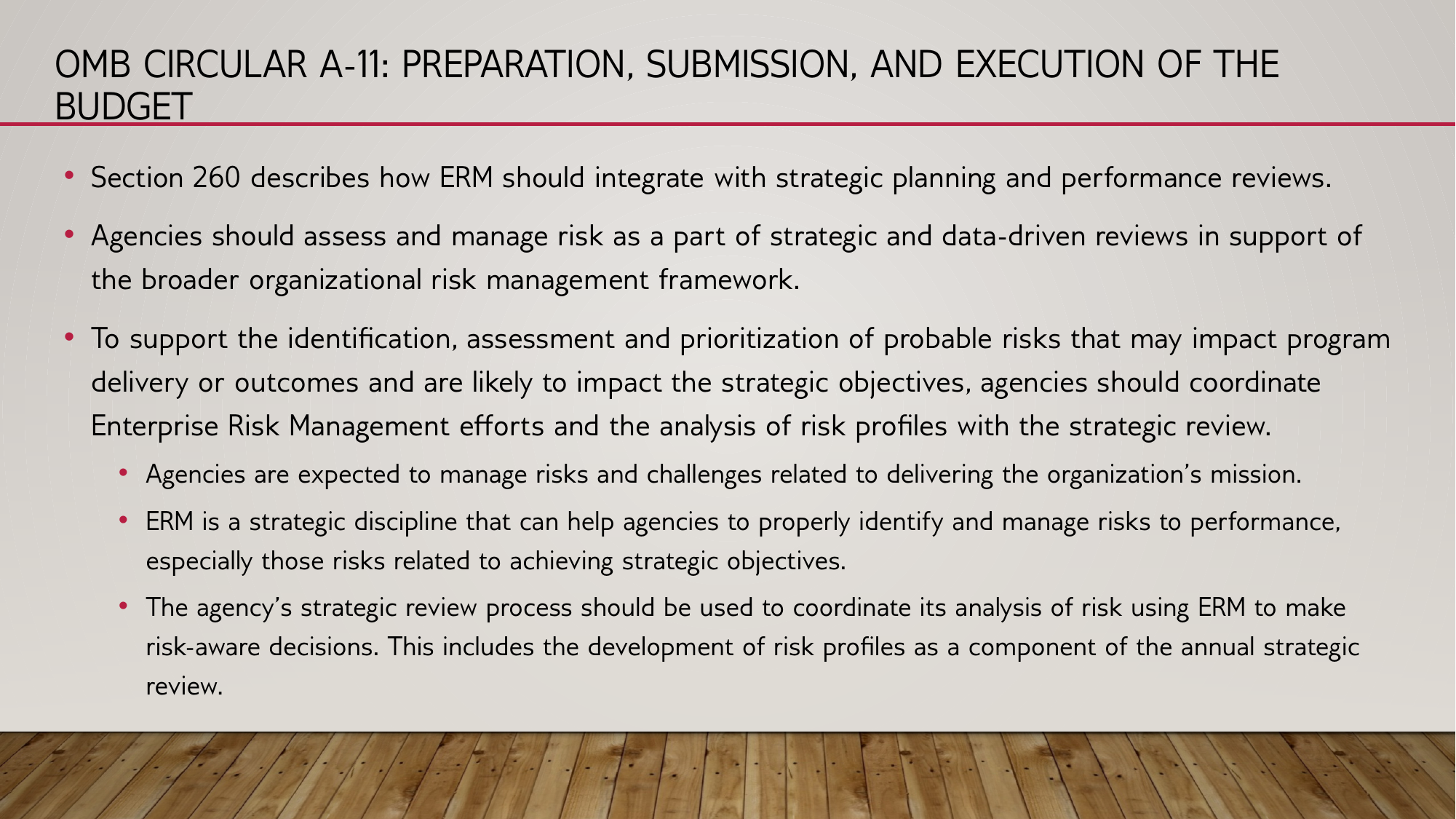

# OMB Circular A-11: PREPARATION, SUBMISSION, AND EXECUTION OF THE BUDGET
Section 260 describes how ERM should integrate with strategic planning and performance reviews.
Agencies should assess and manage risk as a part of strategic and data-driven reviews in support of the broader organizational risk management framework.
To support the identification, assessment and prioritization of probable risks that may impact program delivery or outcomes and are likely to impact the strategic objectives, agencies should coordinate Enterprise Risk Management efforts and the analysis of risk profiles with the strategic review.
Agencies are expected to manage risks and challenges related to delivering the organization’s mission.
ERM is a strategic discipline that can help agencies to properly identify and manage risks to performance, especially those risks related to achieving strategic objectives.
The agency’s strategic review process should be used to coordinate its analysis of risk using ERM to make risk-aware decisions. This includes the development of risk profiles as a component of the annual strategic review.